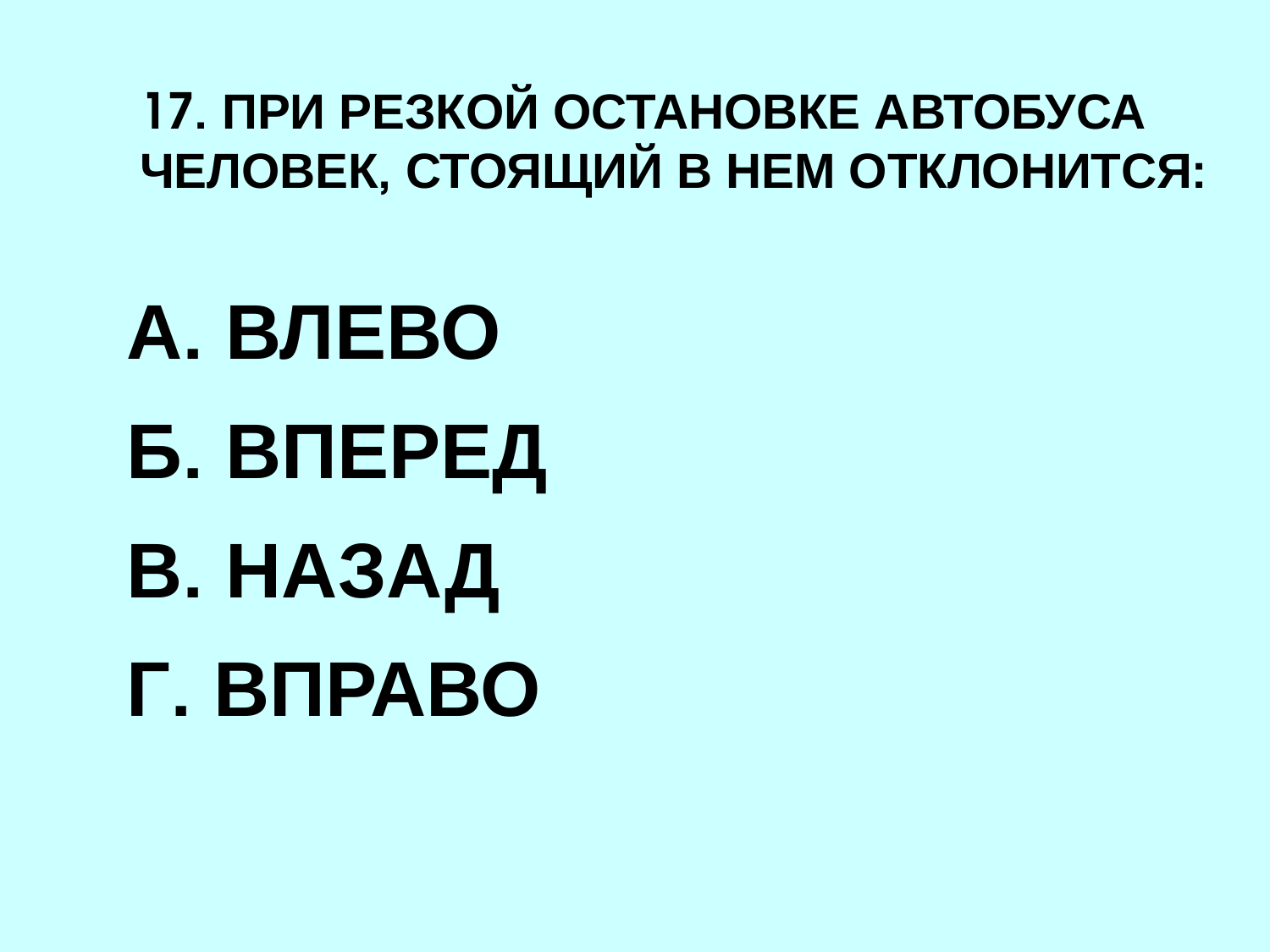

# 17. При резкой остановке автобуса человек, стоящий в нем отклонится:
А. влево
Б. вперед
В. назад
Г. вправо